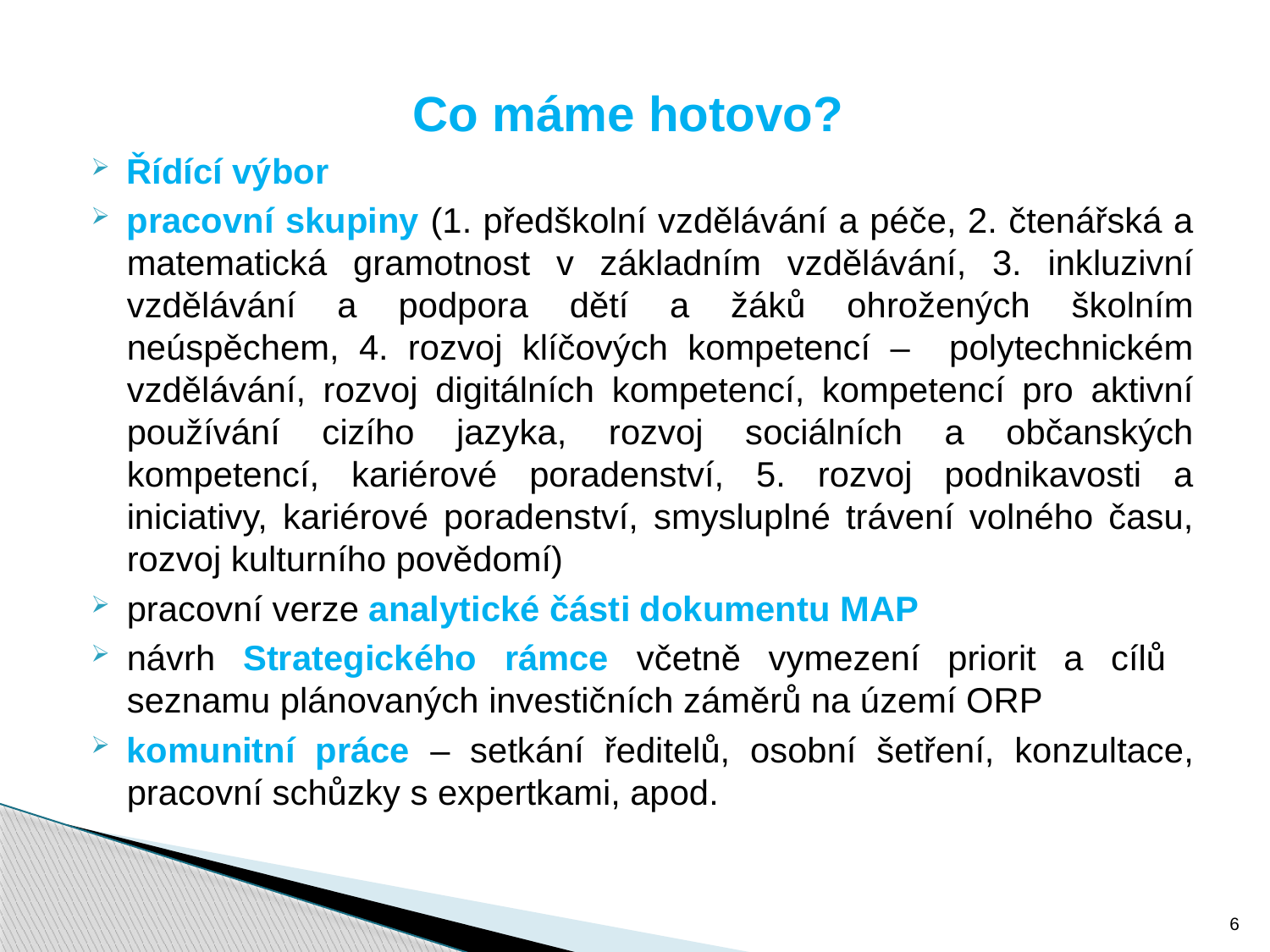

Co máme hotovo?
Řídící výbor
pracovní skupiny (1. předškolní vzdělávání a péče, 2. čtenářská a matematická gramotnost v základním vzdělávání, 3. inkluzivní vzdělávání a podpora dětí a žáků ohrožených školním neúspěchem, 4. rozvoj klíčových kompetencí –  polytechnickém vzdělávání, rozvoj digitálních kompetencí, kompetencí pro aktivní používání cizího jazyka, rozvoj sociálních a občanských kompetencí, kariérové poradenství, 5. rozvoj podnikavosti a iniciativy, kariérové poradenství, smysluplné trávení volného času, rozvoj kulturního povědomí)
pracovní verze analytické části dokumentu MAP
návrh Strategického rámce včetně vymezení priorit a cílů  seznamu plánovaných investičních záměrů na území ORP
komunitní práce – setkání ředitelů, osobní šetření, konzultace, pracovní schůzky s expertkami, apod.

6